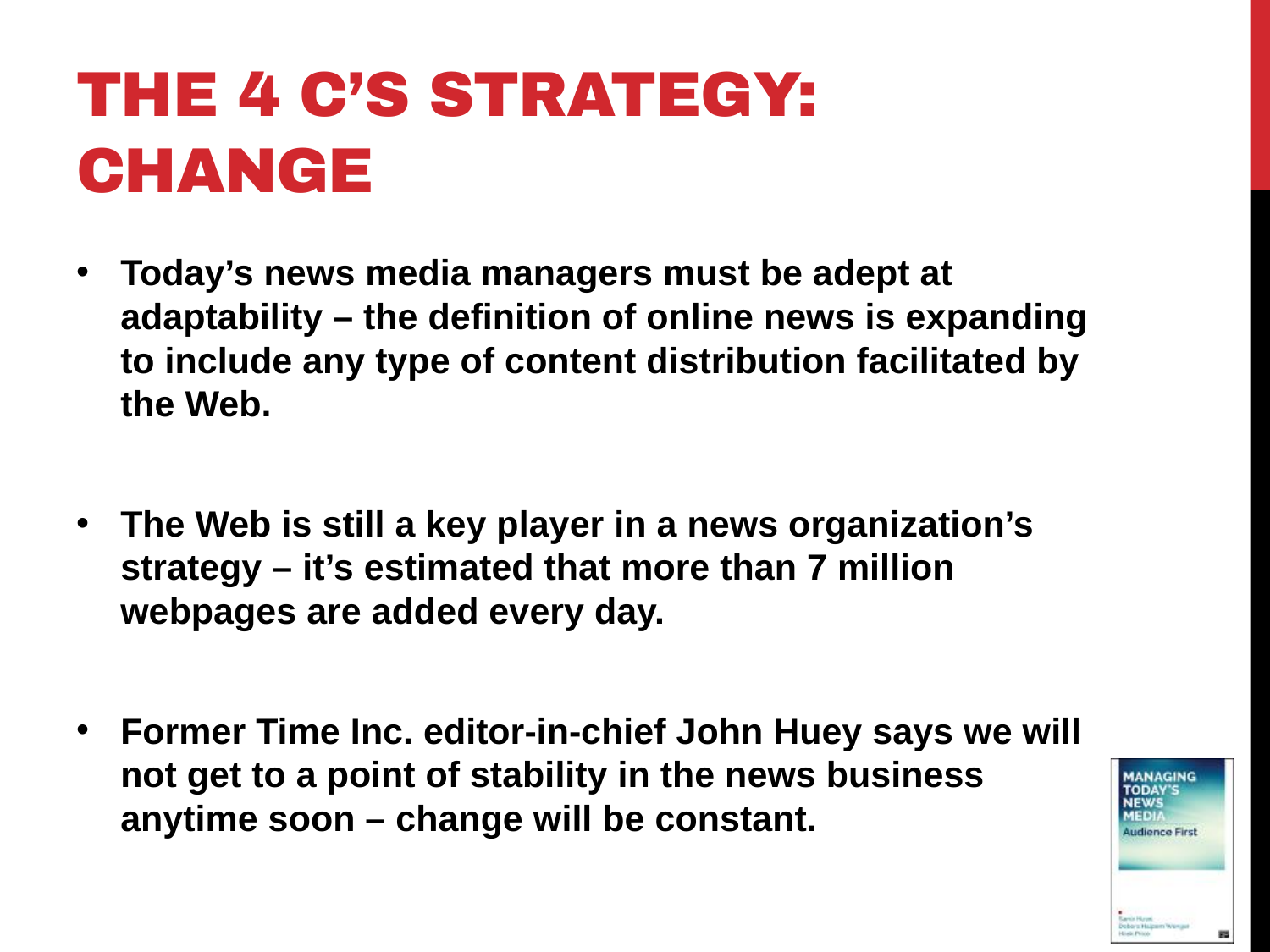

# The 4 C’s Strategy:  Change
Today’s news media managers must be adept at adaptability – the definition of online news is expanding to include any type of content distribution facilitated by the Web.

The Web is still a key player in a news organization’s strategy – it’s estimated that more than 7 million webpages are added every day.

Former Time Inc. editor-in-chief John Huey says we will not get to a point of stability in the news business anytime soon – change will be constant.